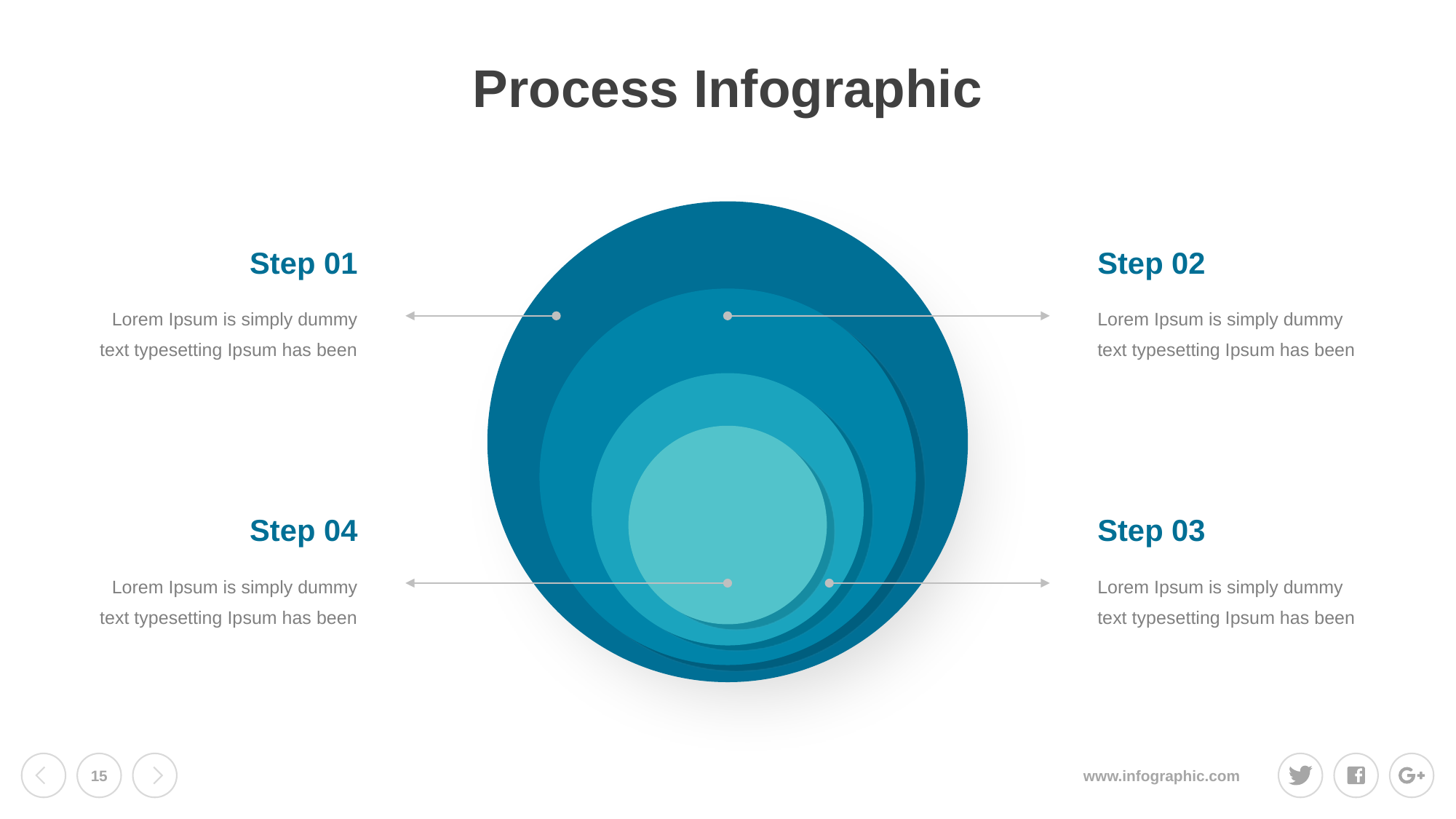

Process Infographic

Step 01
Lorem Ipsum is simply dummy text typesetting Ipsum has been
Step 02
Lorem Ipsum is simply dummy text typesetting Ipsum has been

Step 04
Lorem Ipsum is simply dummy text typesetting Ipsum has been
Step 03
Lorem Ipsum is simply dummy text typesetting Ipsum has been
15
www.infographic.com